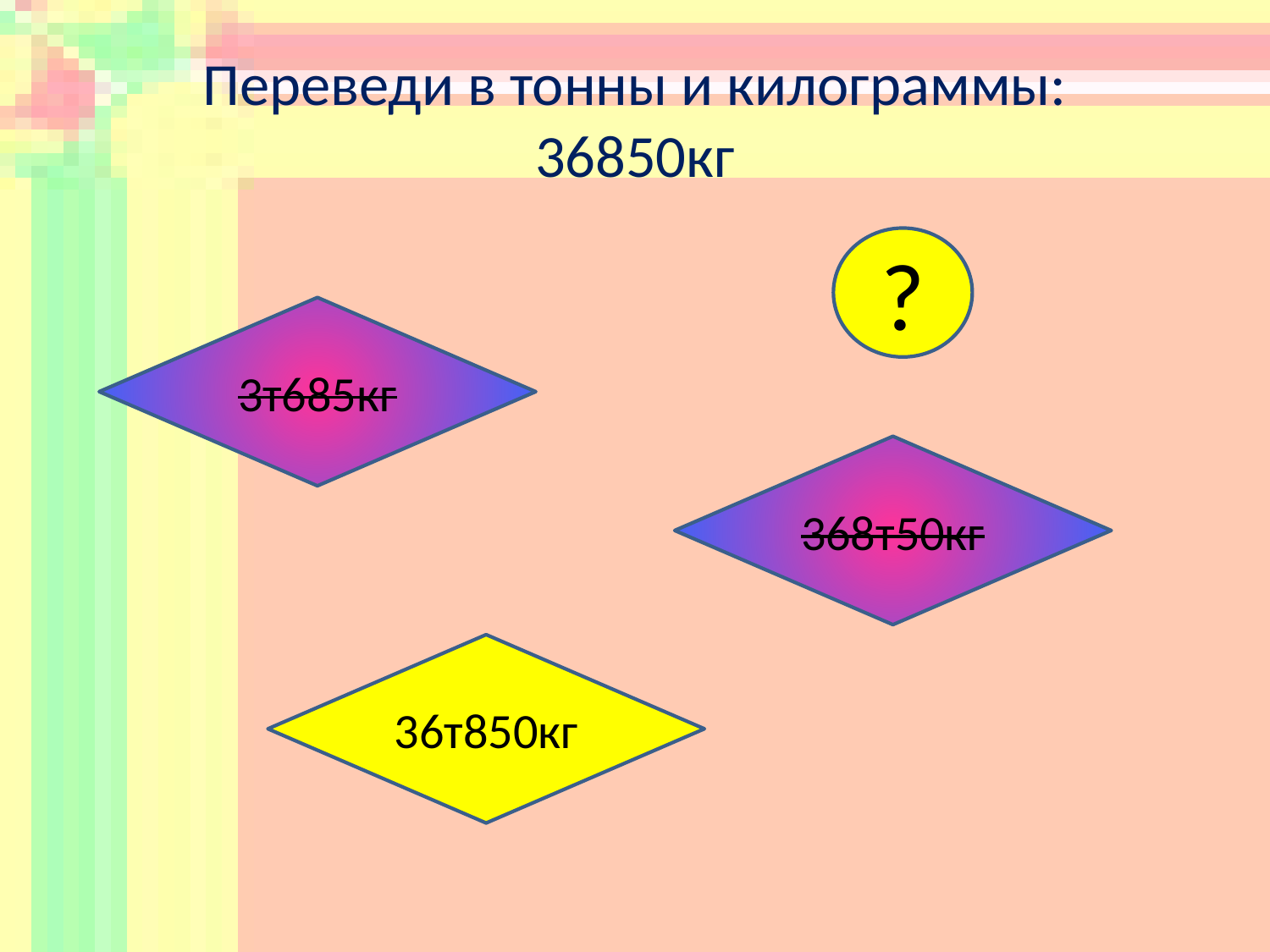

# Переведи в тонны и килограммы: 36850кг
?
3т685кг
368т50кг
36т850кг